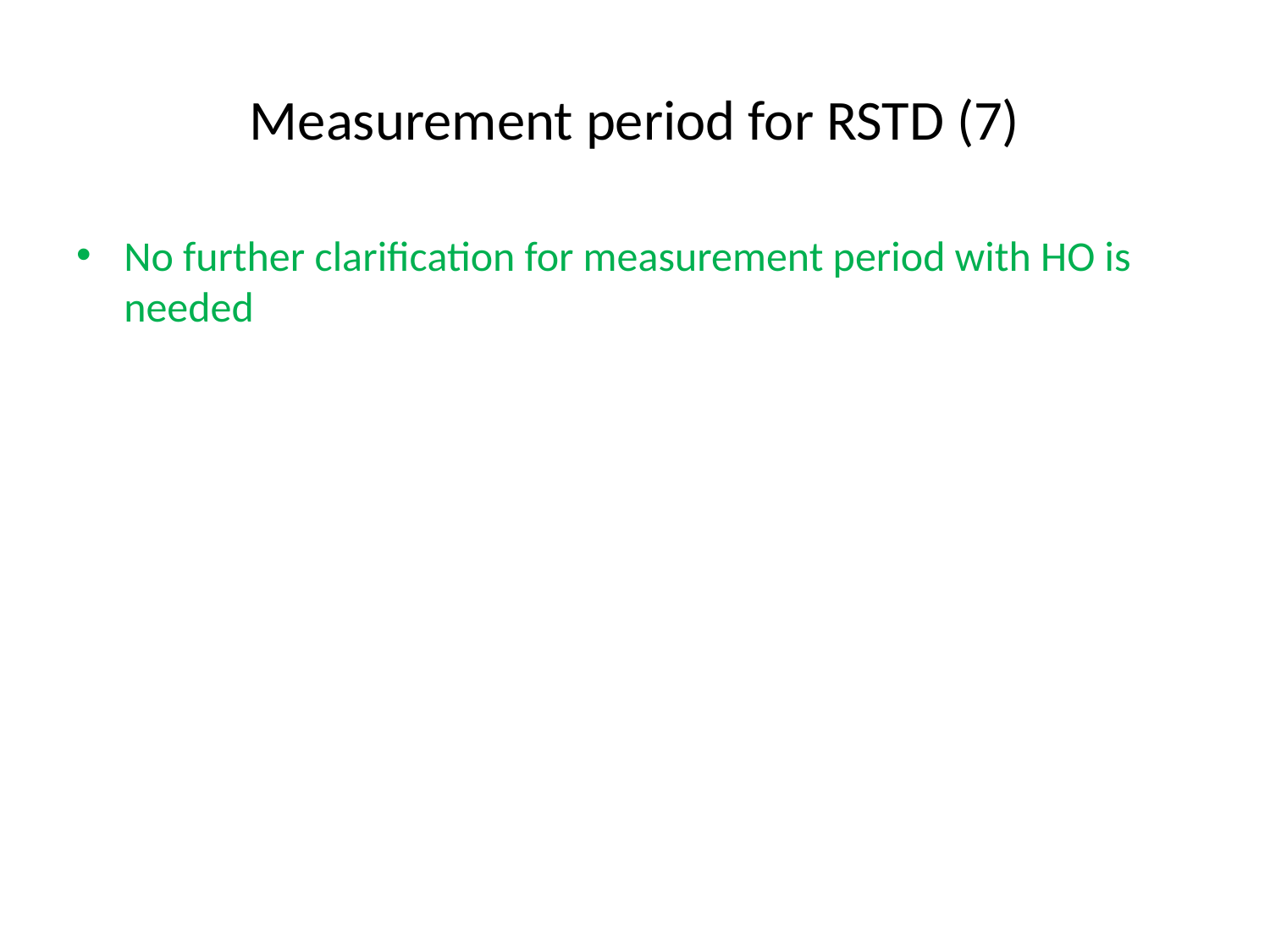

# Measurement period for RSTD (7)
No further clarification for measurement period with HO is needed